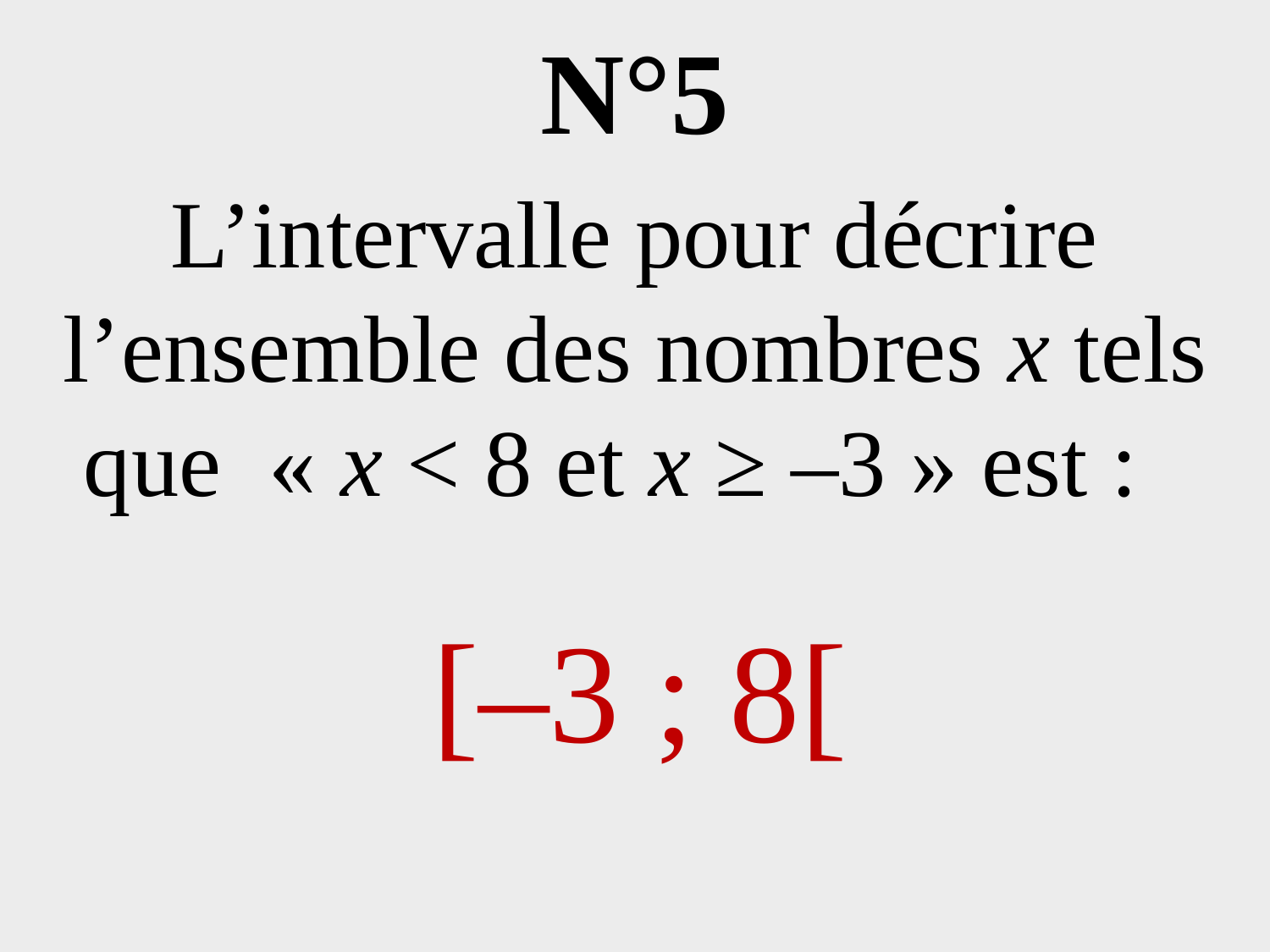

# N°5

L’intervalle pour décrire l’ensemble des nombres x tels que  « x < 8 et x ≥ –3 » est :

[–3 ; 8[